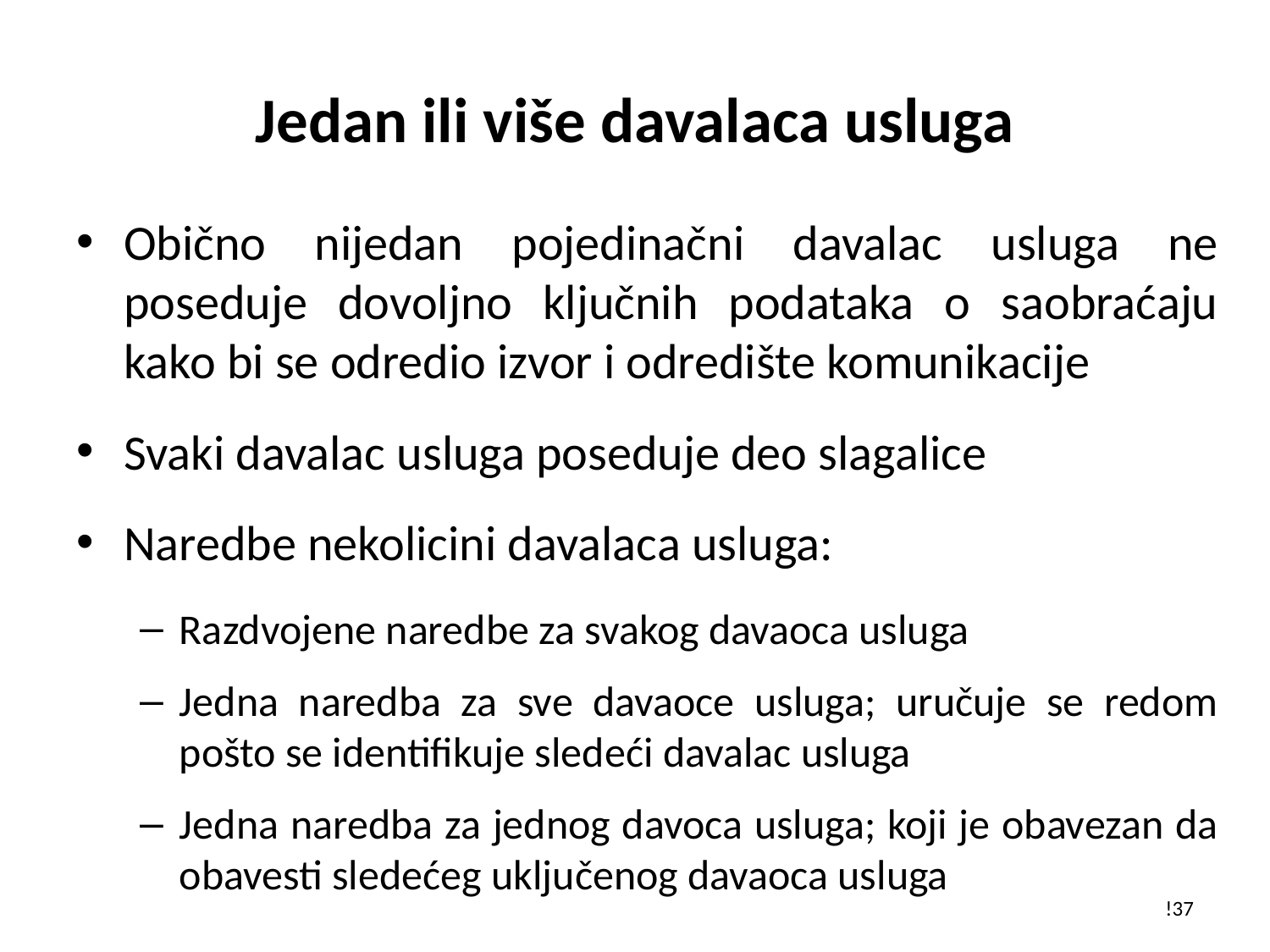

# Jedan ili više davalaca usluga
Obično nijedan pojedinačni davalac usluga ne poseduje dovoljno ključnih podataka o saobraćaju kako bi se odredio izvor i odredište komunikacije
Svaki davalac usluga poseduje deo slagalice
Naredbe nekolicini davalaca usluga:
Razdvojene naredbe za svakog davaoca usluga
Jedna naredba za sve davaoce usluga; uručuje se redom pošto se identifikuje sledeći davalac usluga
Jedna naredba za jednog davoca usluga; koji je obavezan da obavesti sledećeg uključenog davaoca usluga
!37